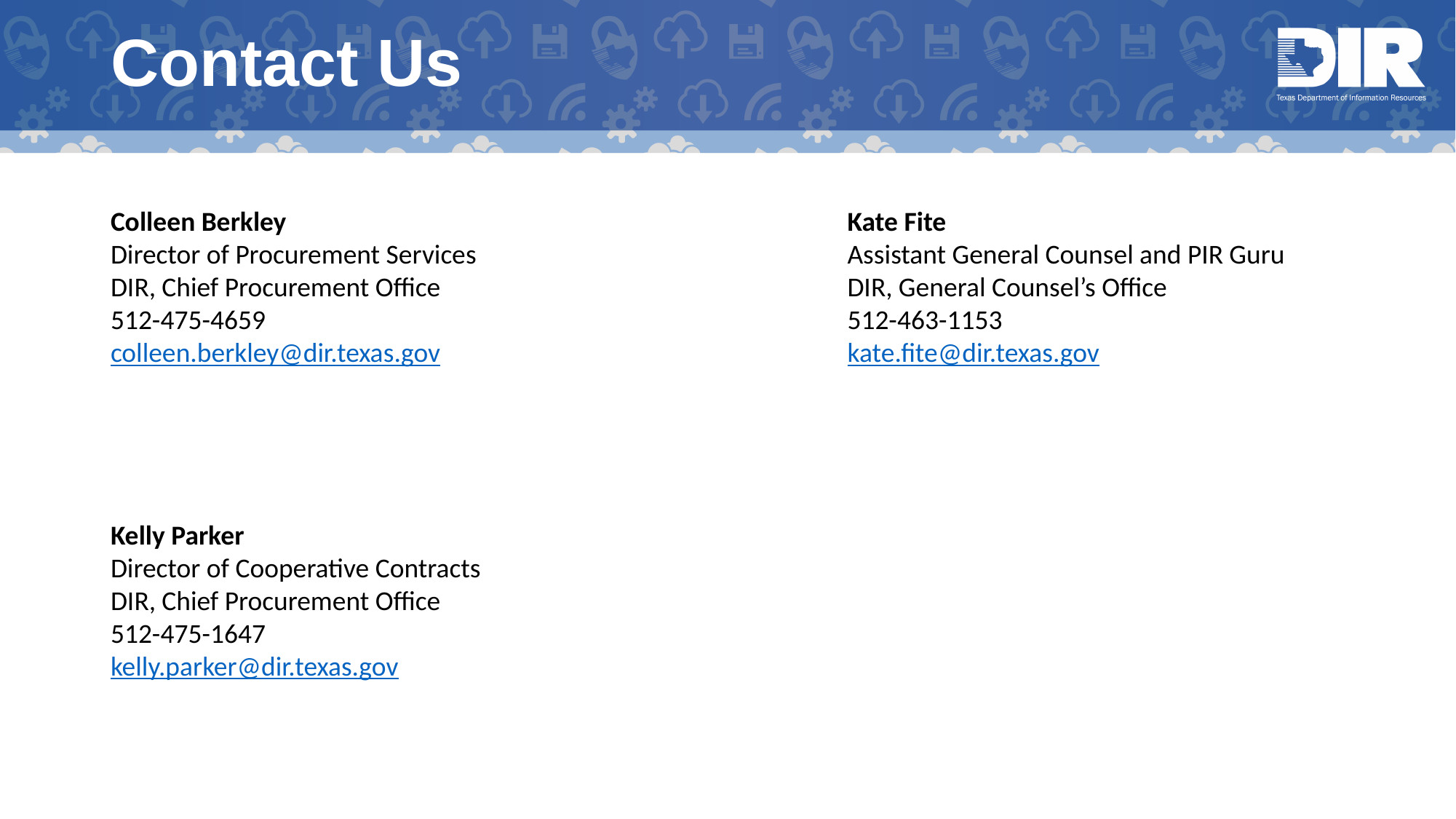

# Contact Us
Colleen Berkley
Director of Procurement Services
DIR, Chief Procurement Office
512-475-4659
colleen.berkley@dir.texas.gov

Kate Fite
Assistant General Counsel and PIR Guru
DIR, General Counsel’s Office
512-463-1153
kate.fite@dir.texas.gov

Kelly Parker
Director of Cooperative Contracts
DIR, Chief Procurement Office
512-475-1647
kelly.parker@dir.texas.gov